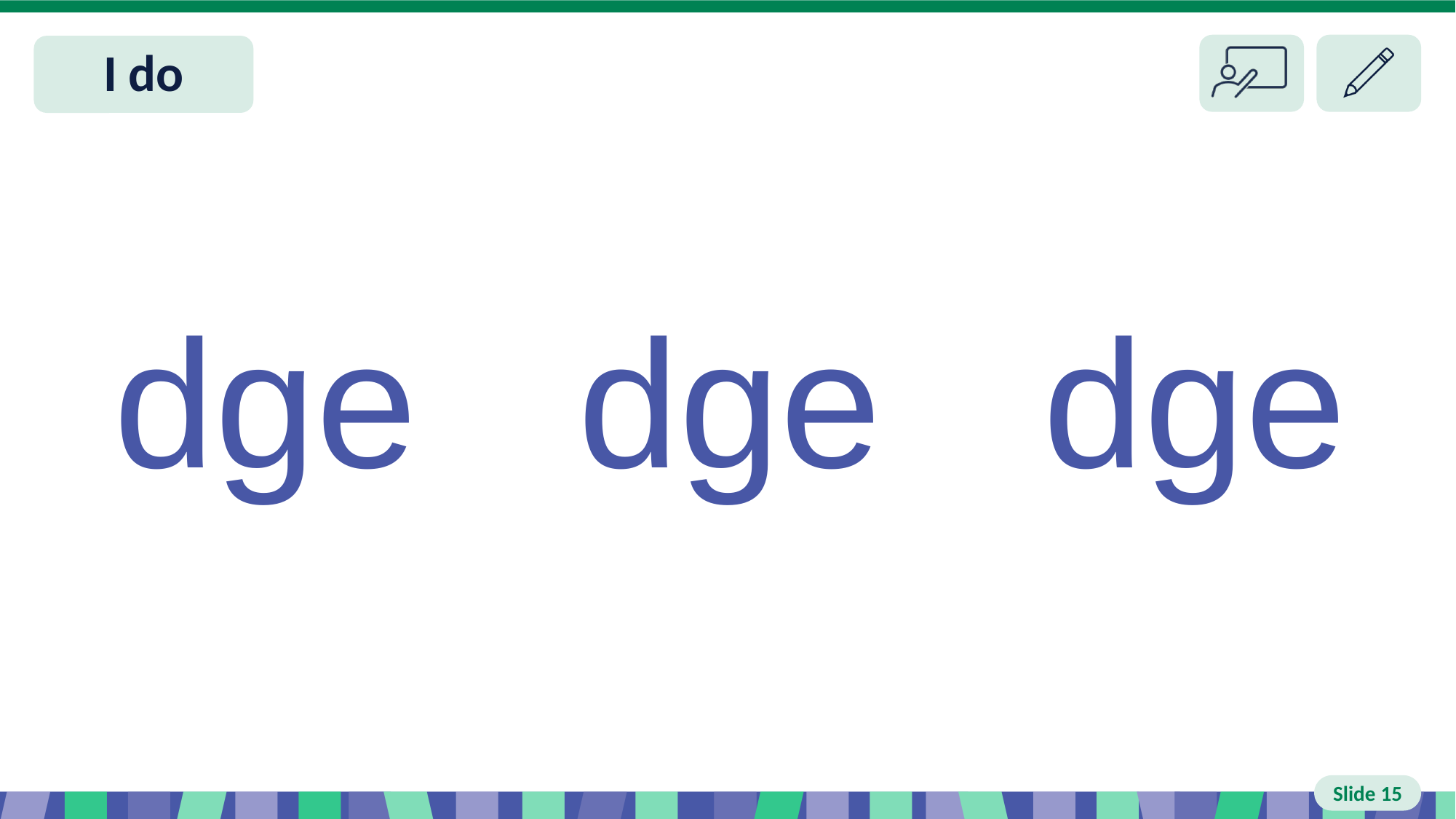

# Slide 15 I do
 dge
 dge
 dge